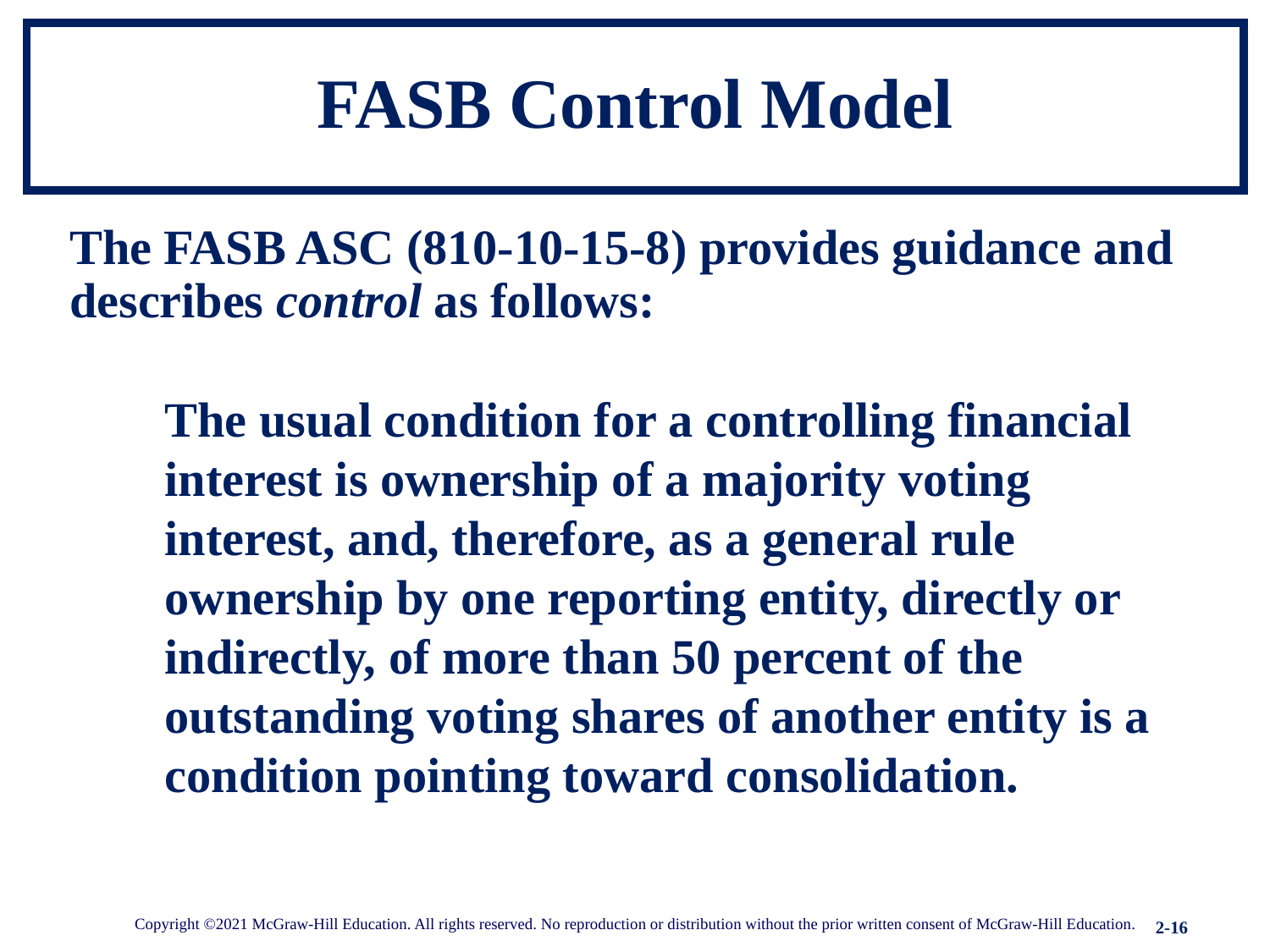

# FASB Control Model
The FASB ASC (810-10-15-8) provides guidance and describes control as follows:
The usual condition for a controlling financial interest is ownership of a majority voting interest, and, therefore, as a general rule ownership by one reporting entity, directly or indirectly, of more than 50 percent of the outstanding voting shares of another entity is a
condition pointing toward consolidation.
Copyright ©2021 McGraw-Hill Education. All rights reserved. No reproduction or distribution without the prior written consent of McGraw-Hill Education.
2-16